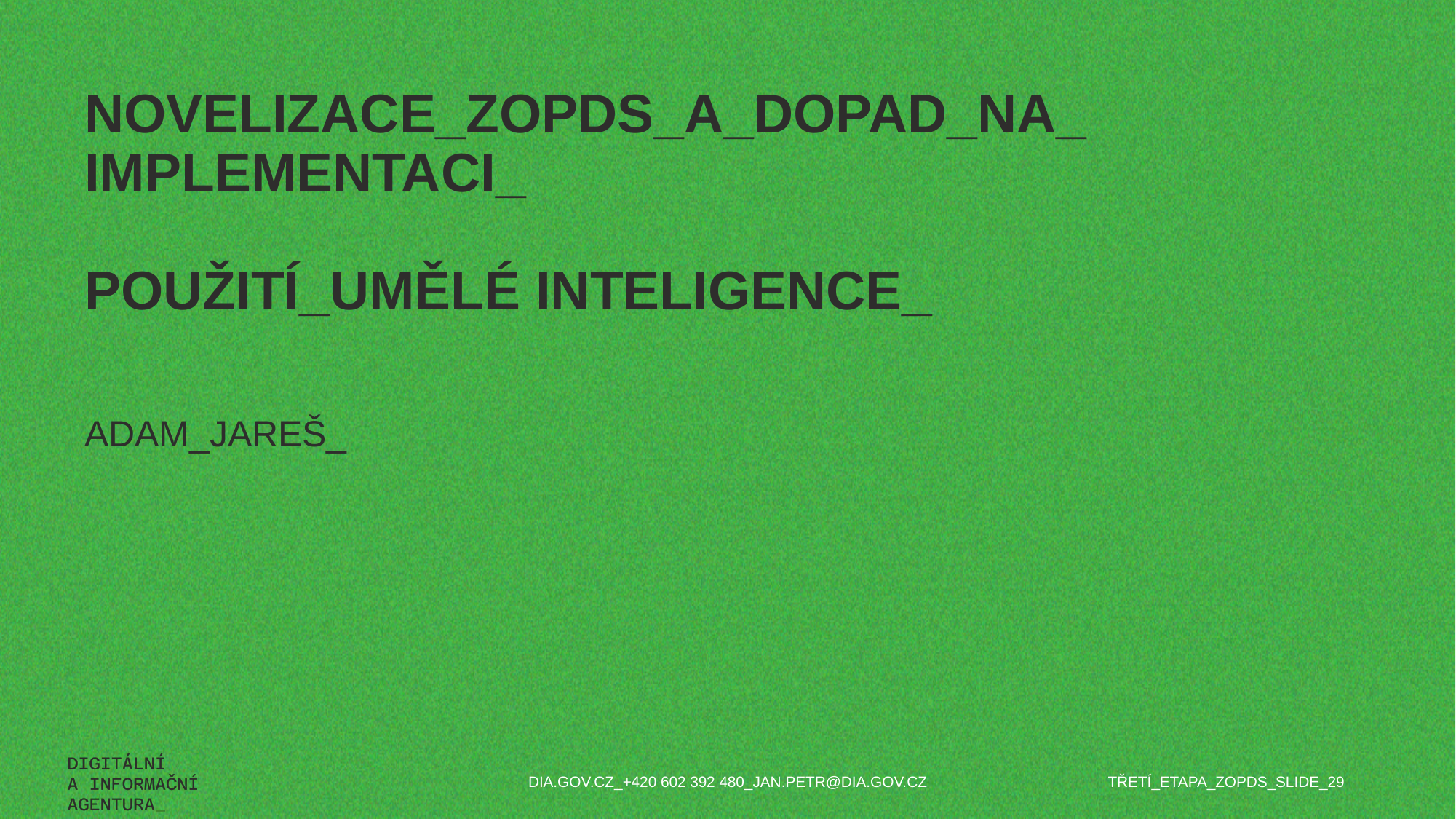

# Novelizace_ZOPDS_A_dopad_na_ implementaci_ Použití_umělé inteligence_
ADAM_JAREŠ_
TŘETÍ_ETAPA_ZOPDS_SLIDE_29
DIA.GOV.CZ_+420 602 392 480_JAN.PETR@DIA.GOV.CZ